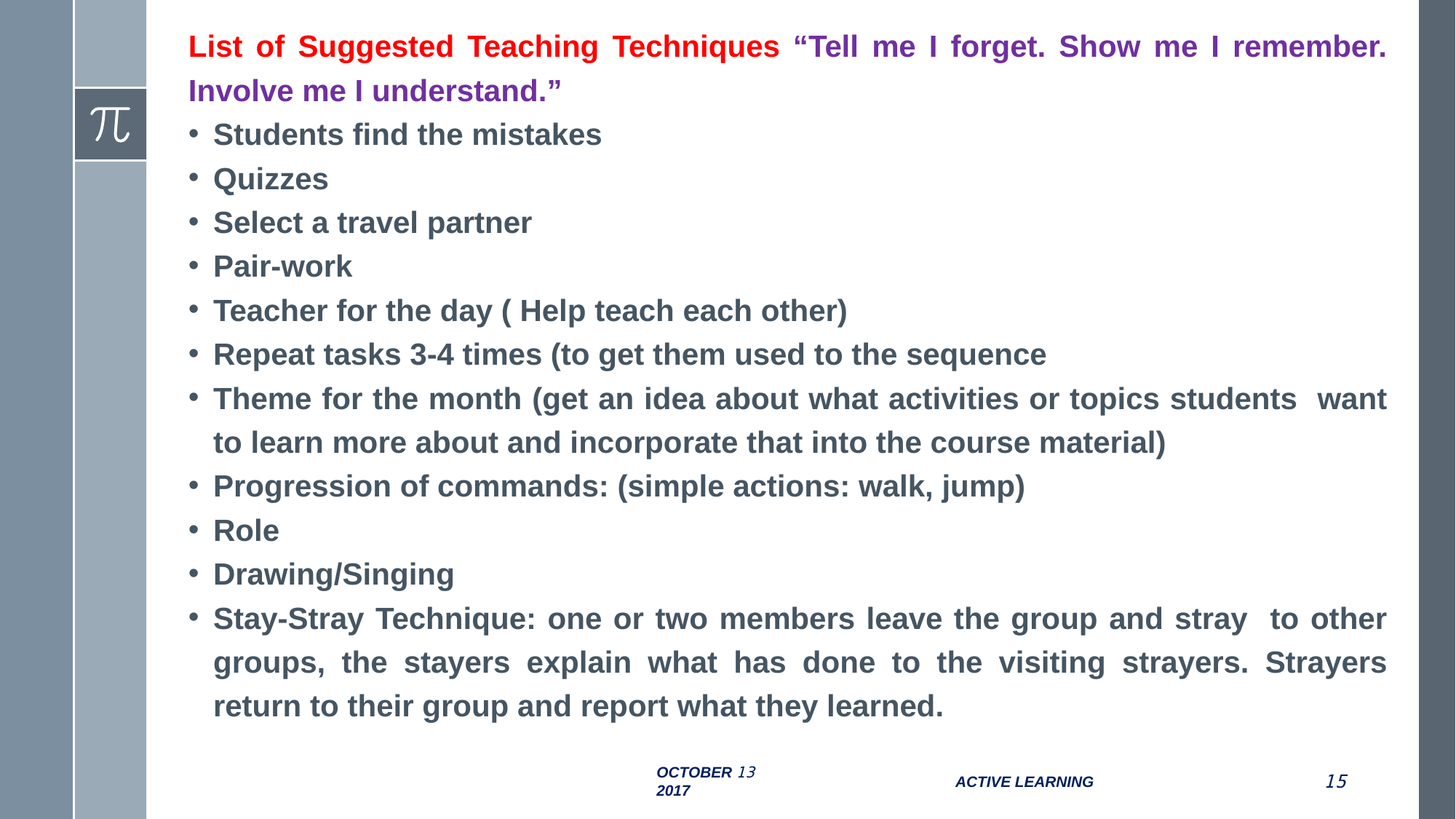

List of Suggested Teaching Techniques “Tell me I forget. Show me I remember. Involve me I understand.”
Students find the mistakes
Quizzes
Select a travel partner
Pair-work
Teacher for the day ( Help teach each other)
Repeat tasks 3-4 times (to get them used to the sequence
Theme for the month (get an idea about what activities or topics students  want to learn more about and incorporate that into the course material)
Progression of commands: (simple actions: walk, jump)
Role
Drawing/Singing
Stay-Stray Technique: one or two members leave the group and stray  to other groups, the stayers explain what has done to the visiting strayers. Strayers return to their group and report what they learned.
Active Learning
15
13 October 2017